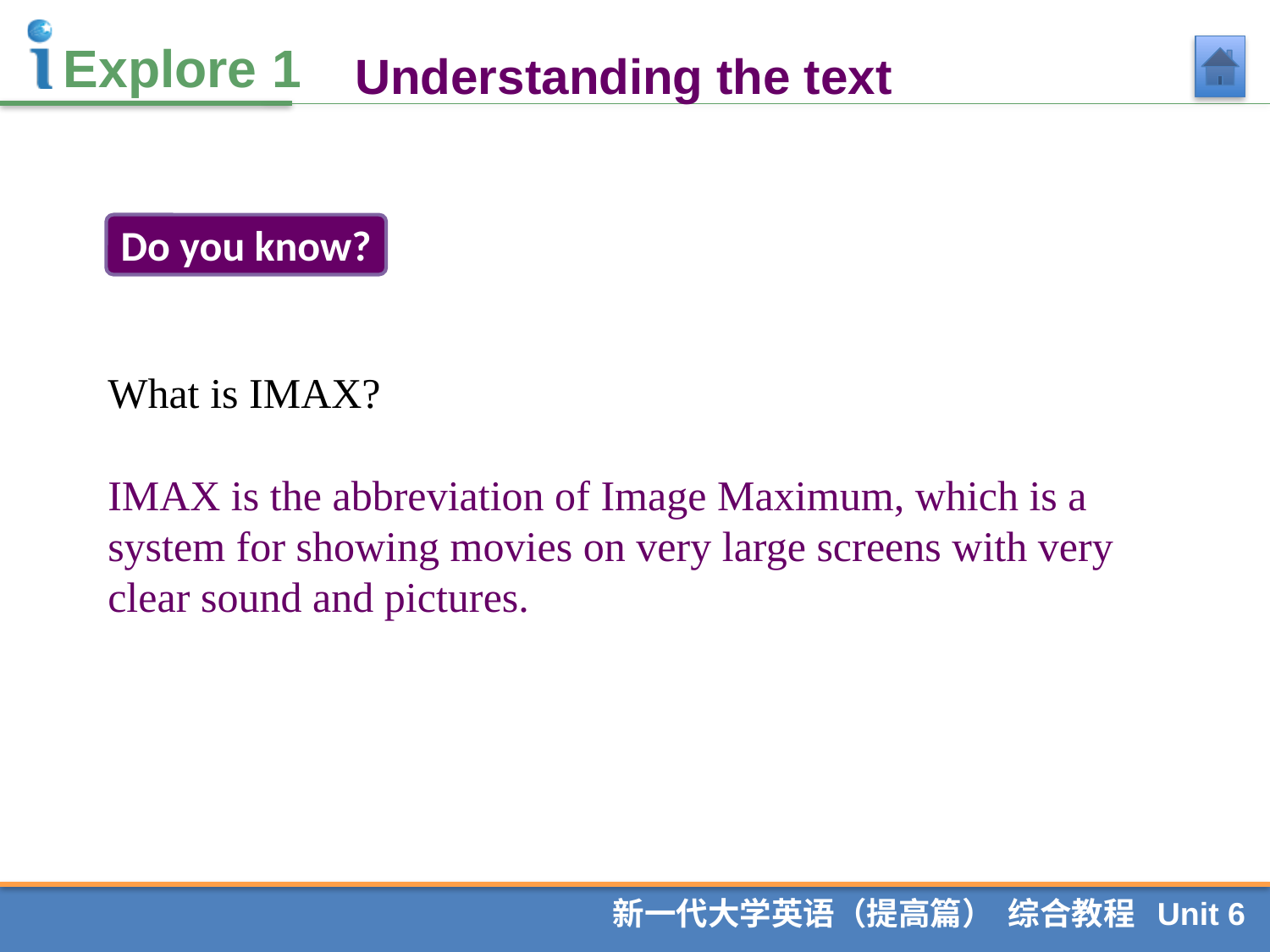

Understanding the text
Do you know?
What is IMAX?
IMAX is the abbreviation of Image Maximum, which is a system for showing movies on very large screens with very clear sound and pictures.